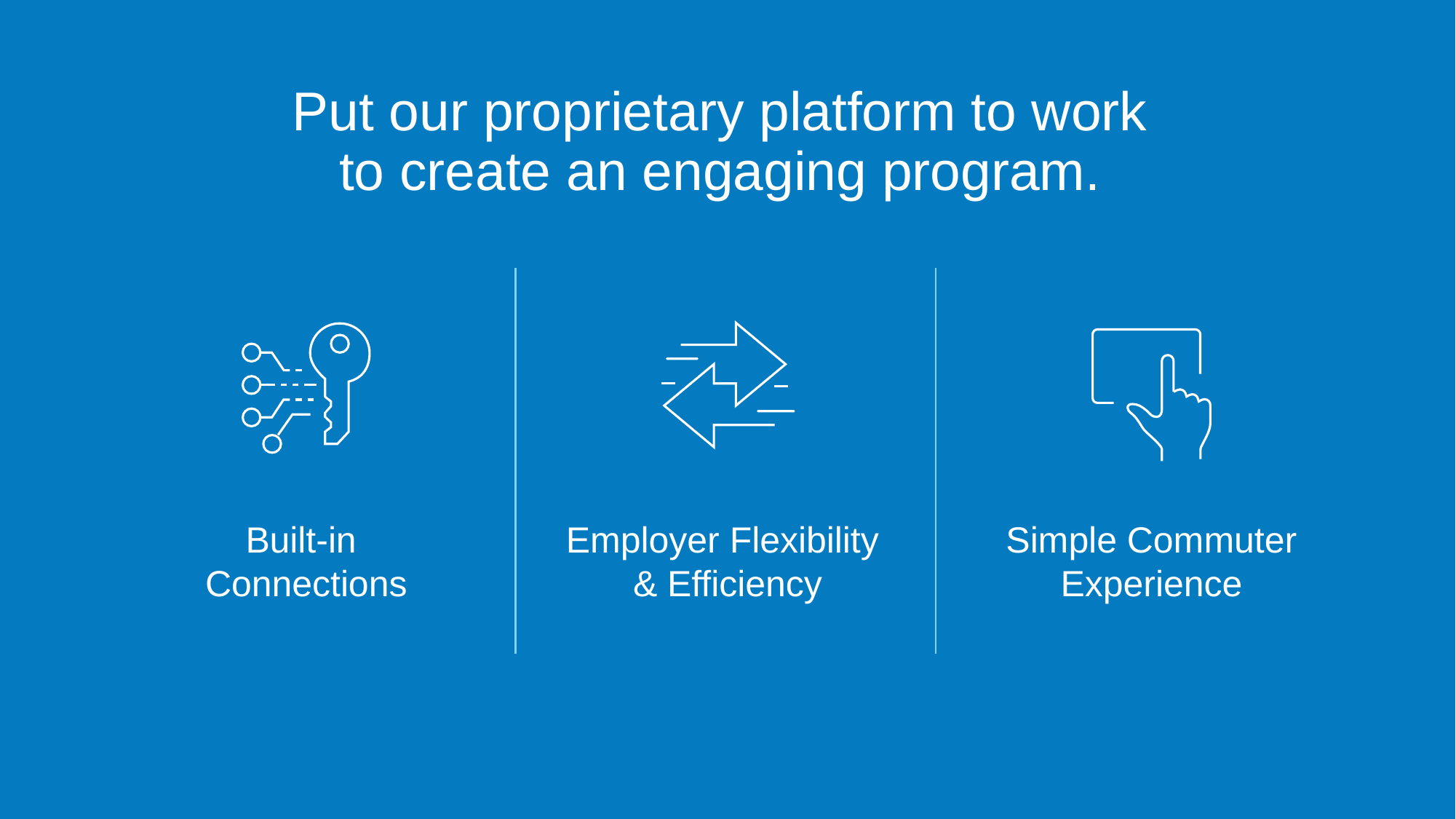

# Put our proprietary platform to work to create an engaging program.

Built-in
Connections
Employer Flexibility
& Efficiency
Simple Commuter Experience